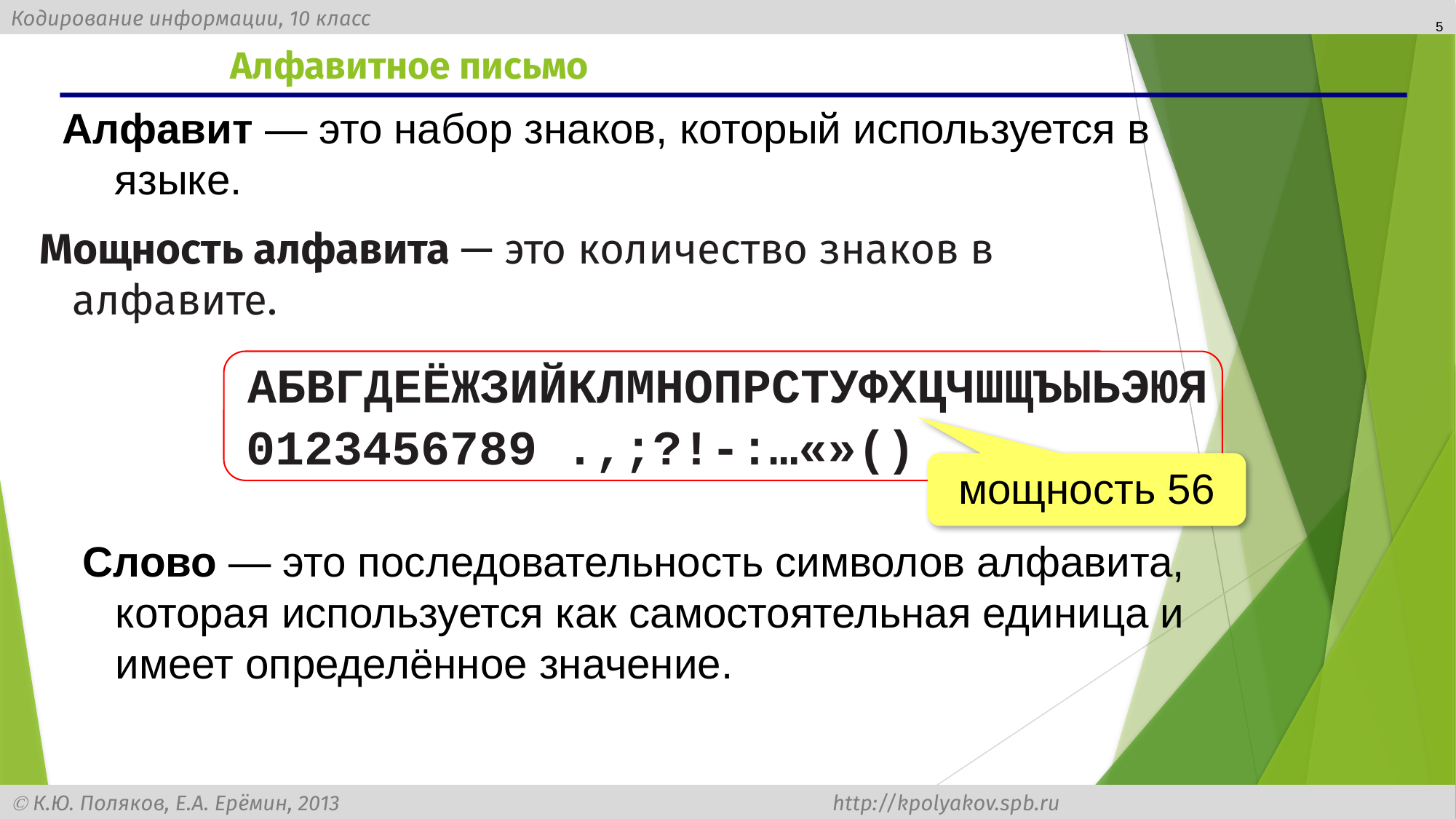

5
# Алфавитное письмо
Алфавит — это набор знаков, который используется в языке.
Мощность алфавита — это количество знаков в алфавите.
АБВГДЕЁЖЗИЙКЛМНОПРСТУФХЦЧШЩЪЫЬЭЮЯ

0123456789 .,;?!-:…«»()
мощность 56
Слово — это последовательность символов алфавита, которая используется как самостоятельная единица и имеет определённое значение.